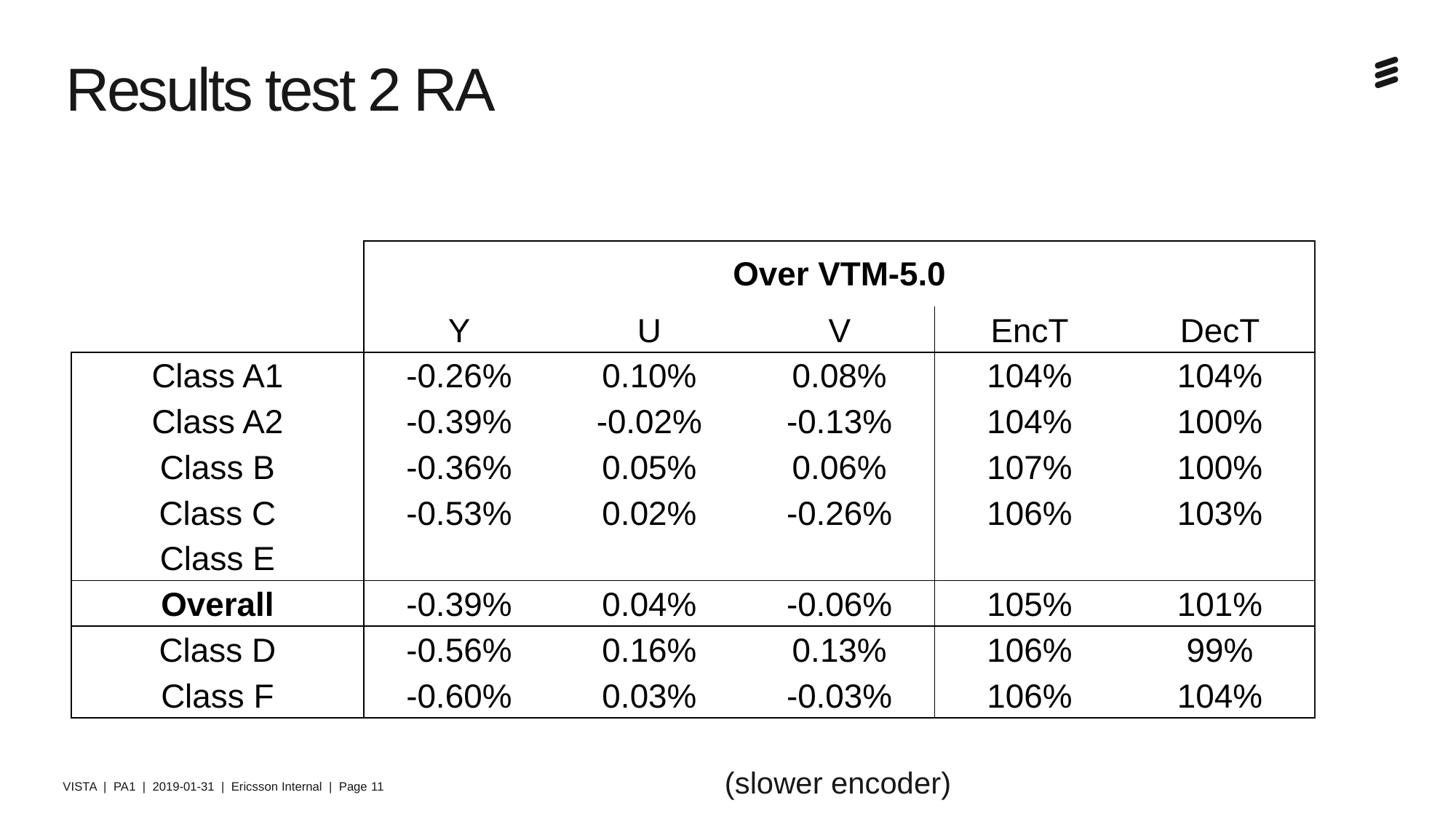

# Results test 2 RA
|  | Over VTM-5.0 |  |  |  |  |
| --- | --- | --- | --- | --- | --- |
|  | Y | U | V | EncT | DecT |
| Class A1 | -0.26% | 0.10% | 0.08% | 104% | 104% |
| Class A2 | -0.39% | -0.02% | -0.13% | 104% | 100% |
| Class B | -0.36% | 0.05% | 0.06% | 107% | 100% |
| Class C | -0.53% | 0.02% | -0.26% | 106% | 103% |
| Class E |  |  |  |  |  |
| Overall | -0.39% | 0.04% | -0.06% | 105% | 101% |
| Class D | -0.56% | 0.16% | 0.13% | 106% | 99% |
| Class F | -0.60% | 0.03% | -0.03% | 106% | 104% |
(slower encoder)